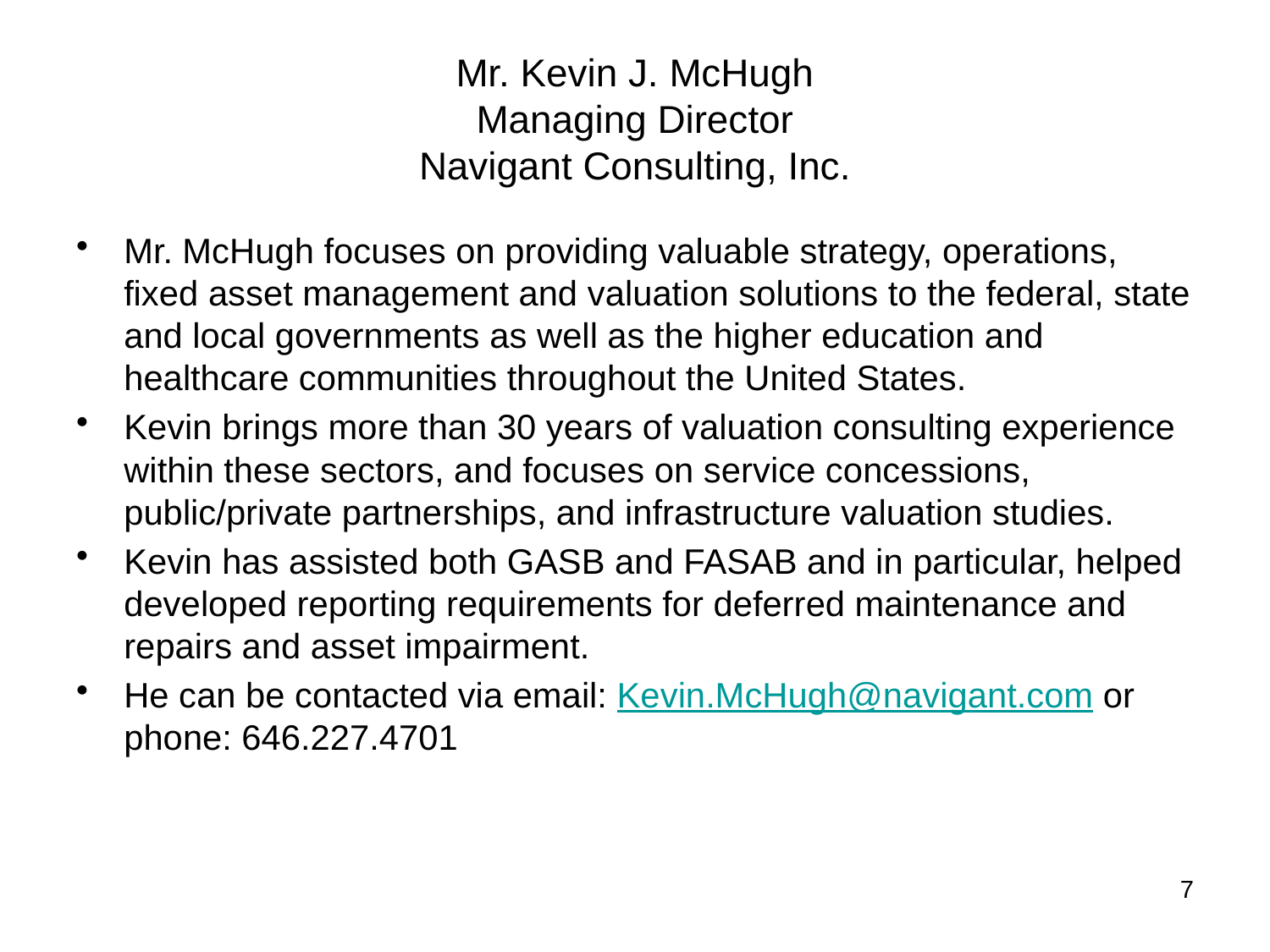

# Mr. Kevin J. McHugh Managing Director Navigant Consulting, Inc.
Mr. McHugh focuses on providing valuable strategy, operations, fixed asset management and valuation solutions to the federal, state and local governments as well as the higher education and healthcare communities throughout the United States.
Kevin brings more than 30 years of valuation consulting experience within these sectors, and focuses on service concessions, public/private partnerships, and infrastructure valuation studies.
Kevin has assisted both GASB and FASAB and in particular, helped developed reporting requirements for deferred maintenance and repairs and asset impairment.
He can be contacted via email: Kevin.McHugh@navigant.com or phone: 646.227.4701
7